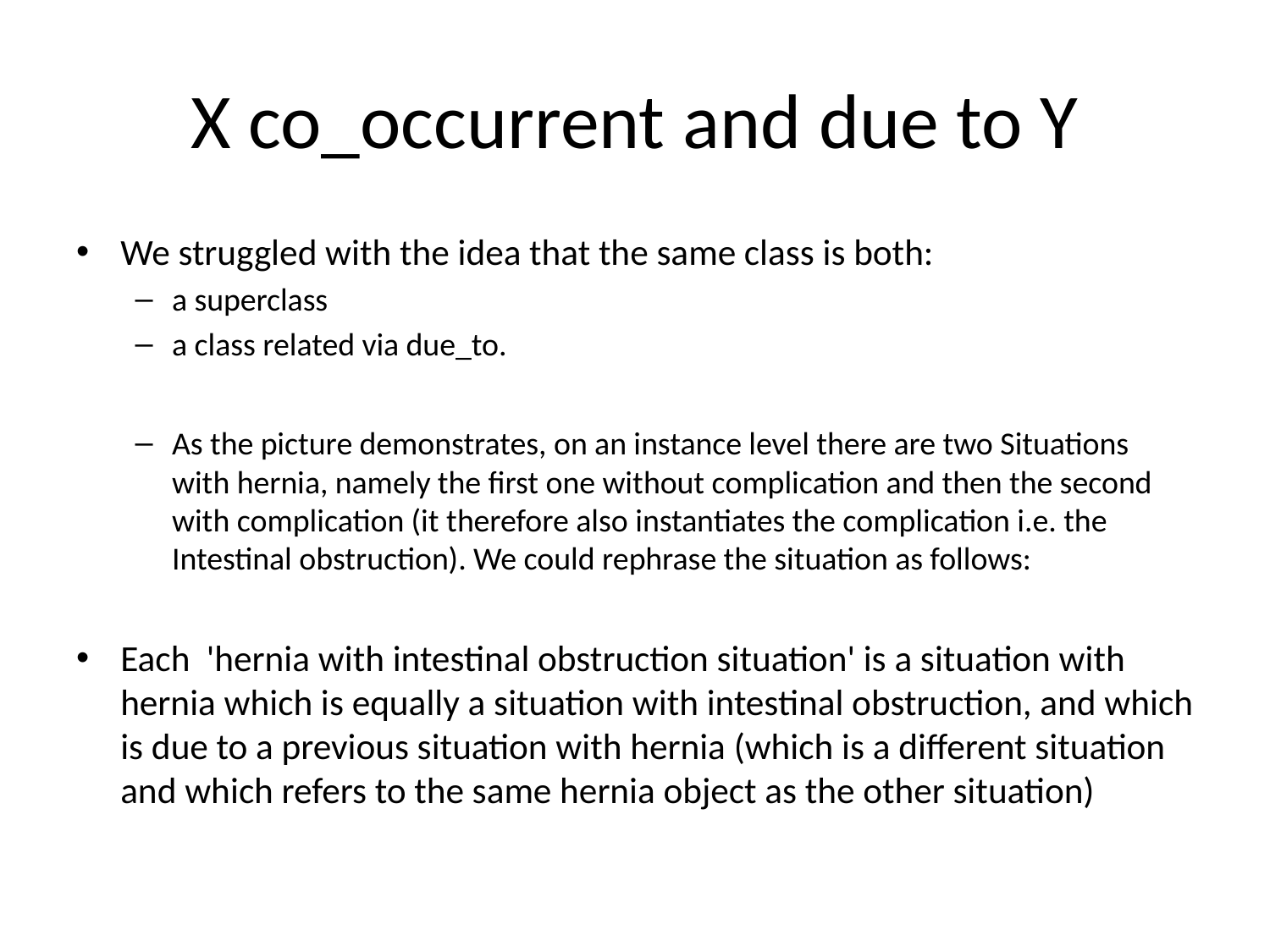

# X co_occurrent and due to Y
We struggled with the idea that the same class is both:
a superclass
a class related via due_to.

As the picture demonstrates, on an instance level there are two Situations with hernia, namely the first one without complication and then the second with complication (it therefore also instantiates the complication i.e. the Intestinal obstruction). We could rephrase the situation as follows:

Each  'hernia with intestinal obstruction situation' is a situation with hernia which is equally a situation with intestinal obstruction, and which is due to a previous situation with hernia (which is a different situation and which refers to the same hernia object as the other situation)